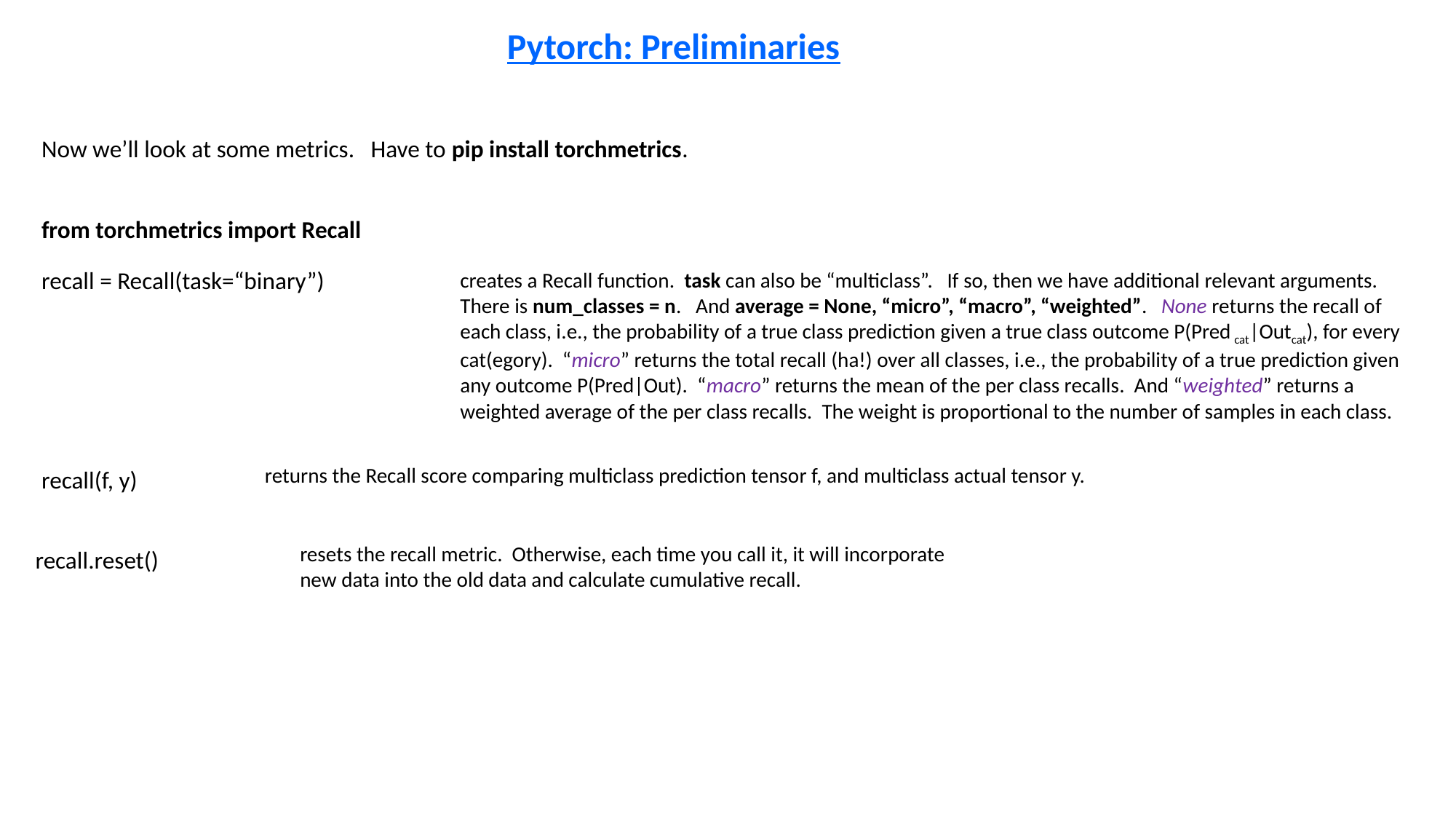

Pytorch: Preliminaries
Now we’ll look at some metrics.   Have to pip install torchmetrics.
from torchmetrics import Recall
recall = Recall(task=“binary”)
creates a Recall function.  task can also be “multiclass”.   If so, then we have additional relevant arguments.  There is num_classes = n.   And average = None, “micro”, “macro”, “weighted”.   None returns the recall of each class, i.e., the probability of a true class prediction given a true class outcome P(Pred cat|Outcat), for every cat(egory).  “micro” returns the total recall (ha!) over all classes, i.e., the probability of a true prediction given any outcome P(Pred|Out).  “macro” returns the mean of the per class recalls.  And “weighted” returns a weighted average of the per class recalls.  The weight is proportional to the number of samples in each class.
returns the Recall score comparing multiclass prediction tensor f, and multiclass actual tensor y.
recall(f, y)
resets the recall metric.  Otherwise, each time you call it, it will incorporate new data into the old data and calculate cumulative recall.
recall.reset()